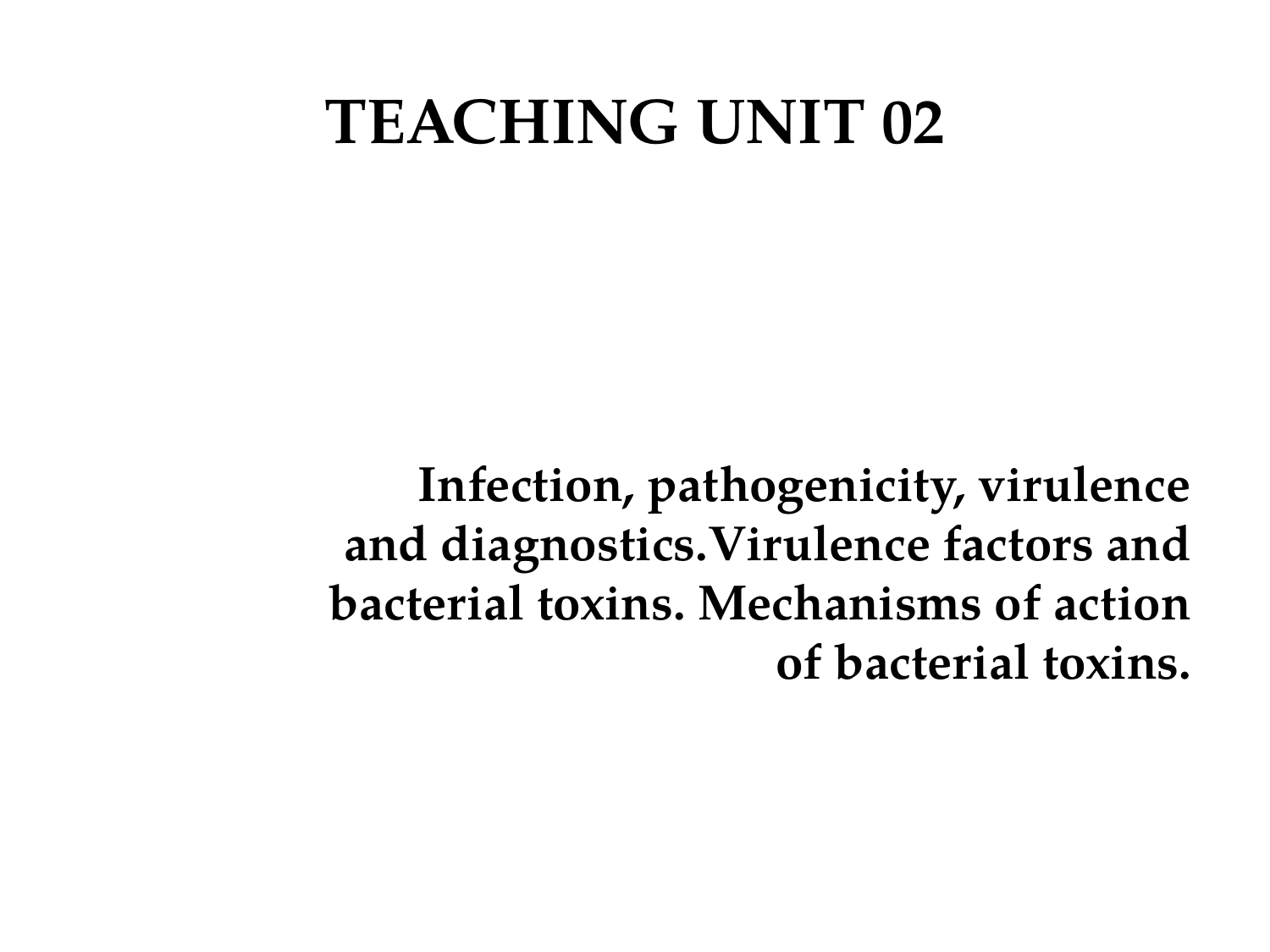

# TEACHING UNIT 02
Infection, pathogenicity, virulence and diagnostics.Virulence factors and bacterial toxins. Mechanisms of action of bacterial toxins.